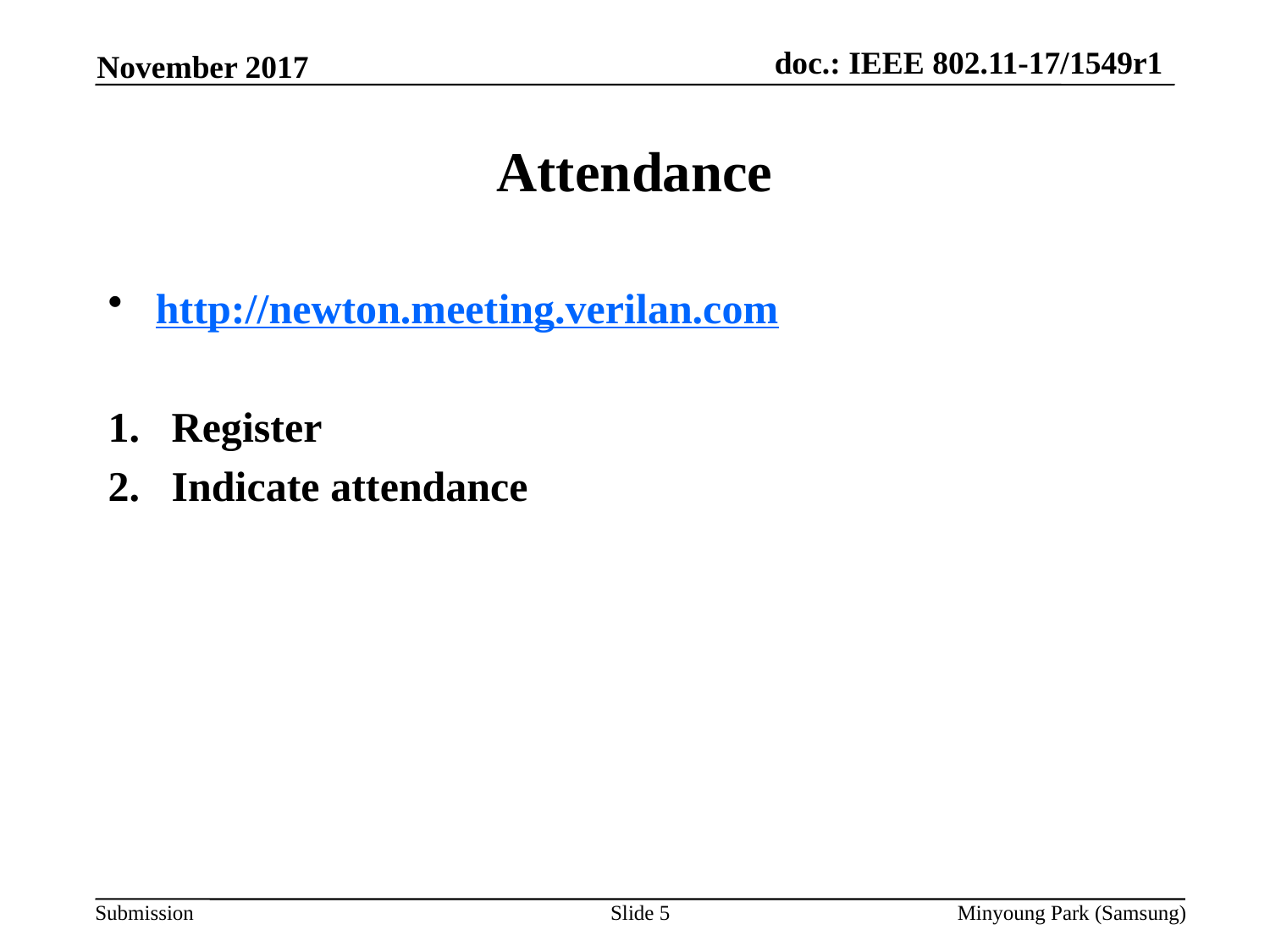

November 2017
# Attendance
http://newton.meeting.verilan.com

Register
Indicate attendance

Slide 5
Minyoung Park (Samsung)